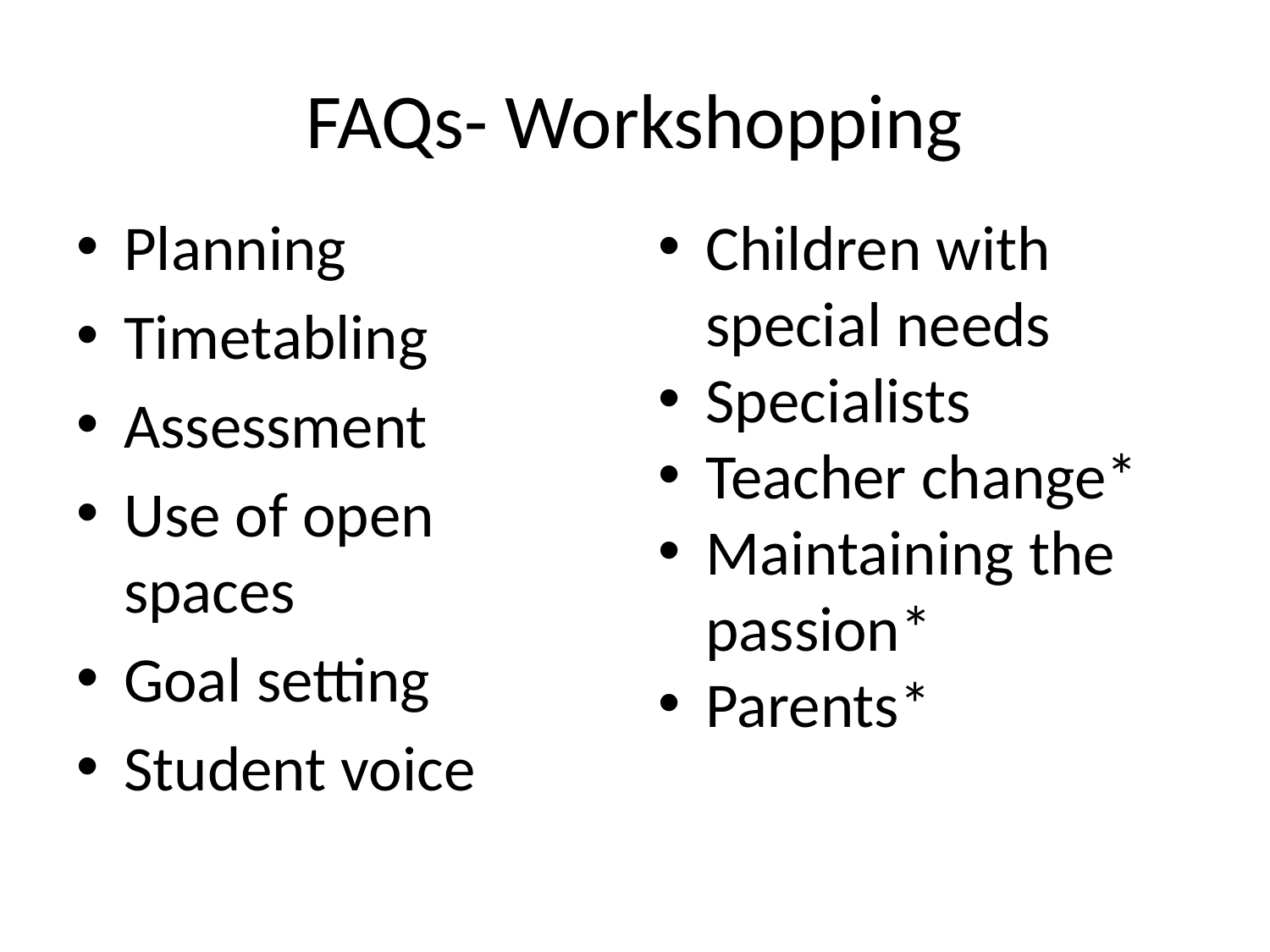

# FAQs- Workshopping
Planning
Timetabling
Assessment
Use of open spaces
Goal setting
Student voice
Children with special needs
Specialists
Teacher change*
Maintaining the passion*
Parents*